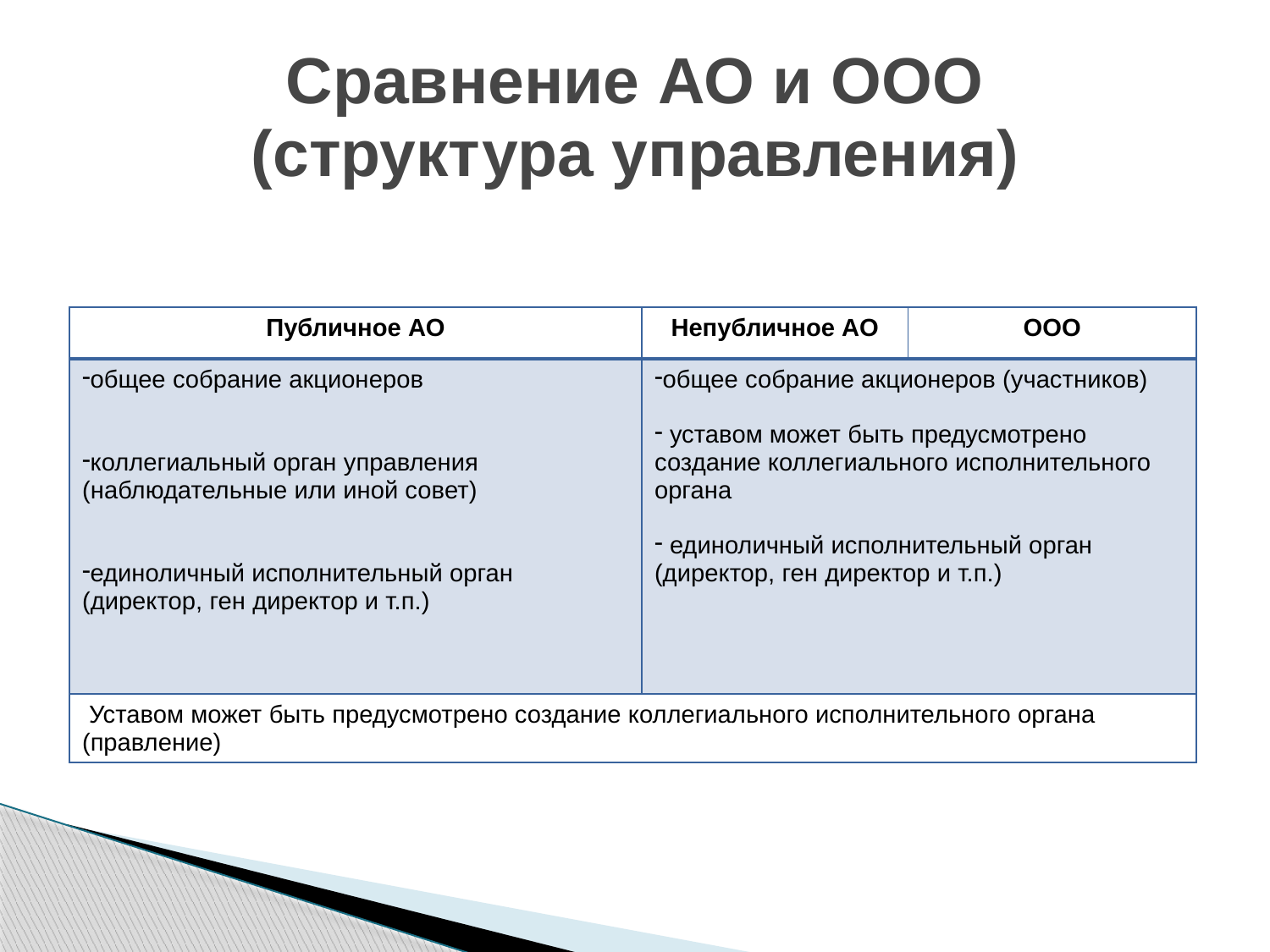

# Сравнение АО и ООО (структура управления)
| Публичное АО | Непубличное АО | ООО |
| --- | --- | --- |
| общее собрание акционеров коллегиальный орган управления (наблюдательные или иной совет) единоличный исполнительный орган (директор, ген директор и т.п.) | общее собрание акционеров (участников) уставом может быть предусмотрено создание коллегиального исполнительного органа единоличный исполнительный орган (директор, ген директор и т.п.) |  |
| Уставом может быть предусмотрено создание коллегиального исполнительного органа (правление) |  |  |